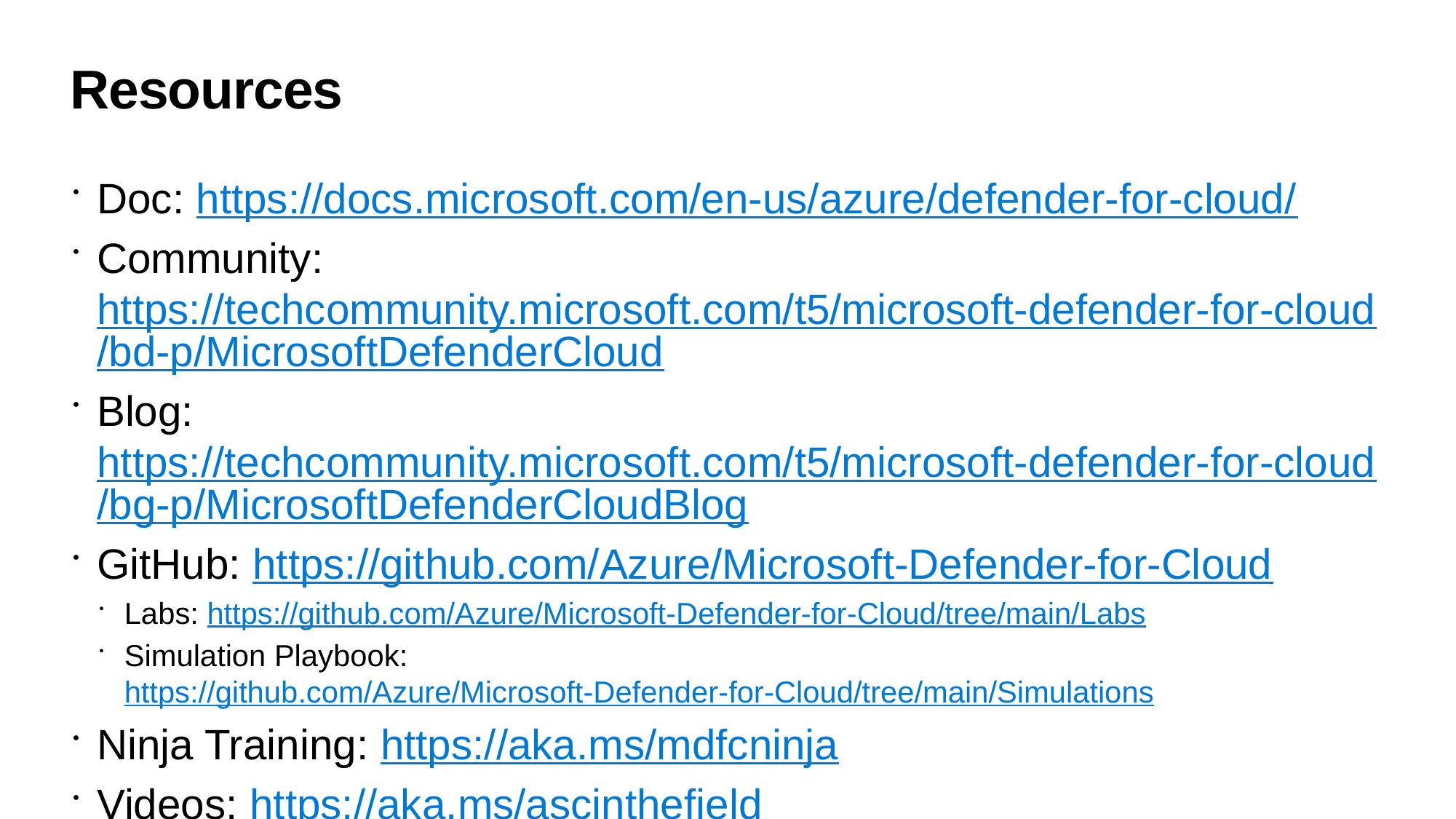

# Resources
Doc: https://docs.microsoft.com/en-us/azure/defender-for-cloud/
Community: https://techcommunity.microsoft.com/t5/microsoft-defender-for-cloud/bd-p/MicrosoftDefenderCloud
Blog: https://techcommunity.microsoft.com/t5/microsoft-defender-for-cloud/bg-p/MicrosoftDefenderCloudBlog
GitHub: https://github.com/Azure/Microsoft-Defender-for-Cloud
Labs: https://github.com/Azure/Microsoft-Defender-for-Cloud/tree/main/Labs
Simulation Playbook: https://github.com/Azure/Microsoft-Defender-for-Cloud/tree/main/Simulations
Ninja Training: https://aka.ms/mdfcninja
Videos: https://aka.ms/ascinthefield